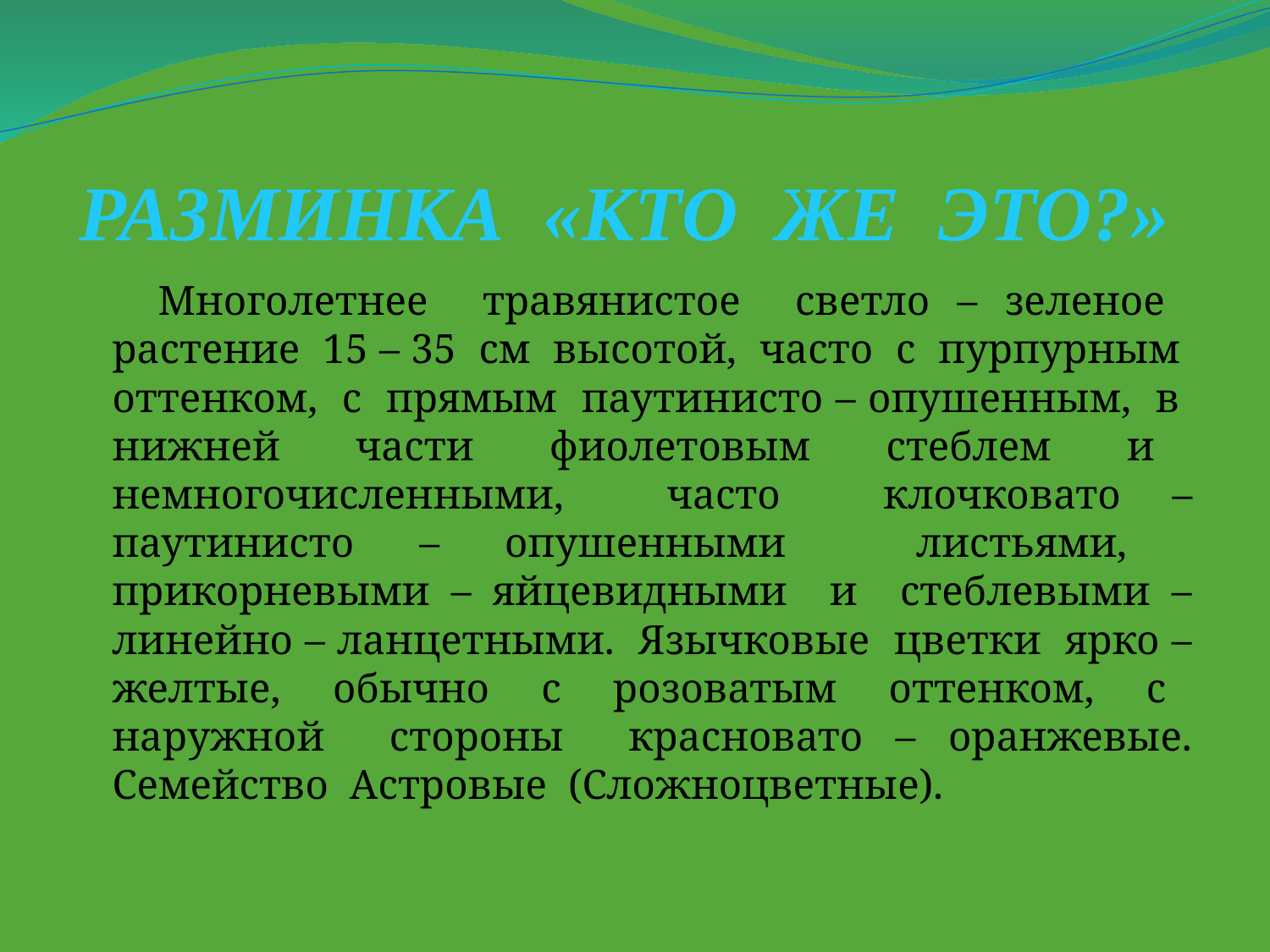

# РАЗМИНКА  «КТО  ЖЕ  ЭТО?»
   Многолетнее  травянистое  светло – зеленое  растение  15 – 35  см  высотой,  часто  с  пурпурным  оттенком,  с  прямым  паутинисто – опушенным,  в  нижней  части  фиолетовым  стеблем  и  немногочисленными,  часто  клочковато – паутинисто – опушенными  листьями,  прикорневыми – яйцевидными  и  стеблевыми – линейно – ланцетными.  Язычковые  цветки  ярко – желтые,  обычно  с  розоватым  оттенком,  с  наружной  стороны  красновато – оранжевые. Семейство  Астровые  (Сложноцветные).